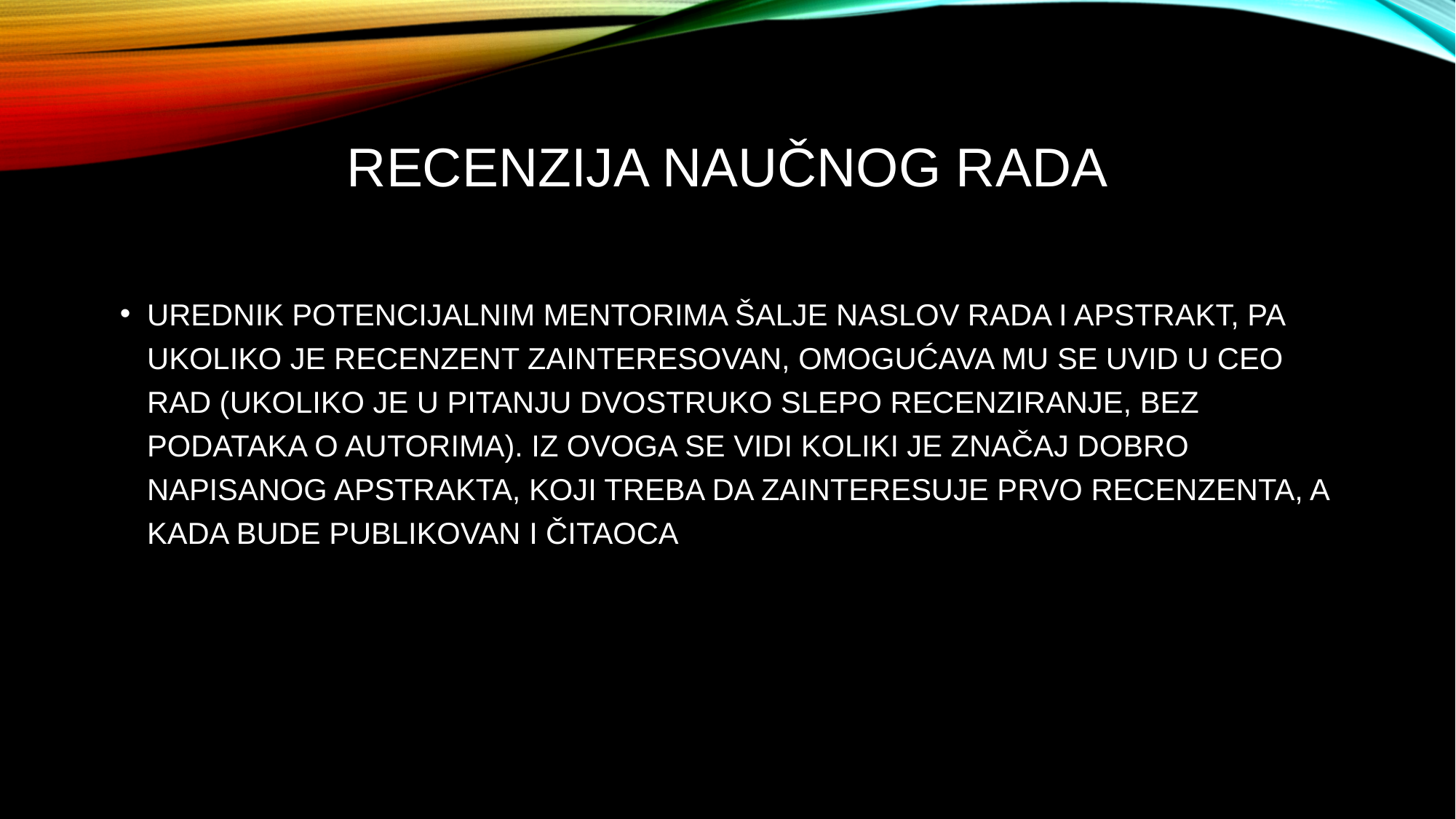

Recenzija naučnog rada
Urednik potencijalnim mentorima šalje naslov rada I apstrakt, pa ukoliko je recenzent zainteresovan, omogućava mu se uvid u ceo rad (ukoliko je u pitanju dvostruko slepo recenziranje, bez podataka o autorima). Iz ovoga se vidi koliki je značaj dobro napisanog apstrakta, koji treba da zainteresuje prvo recenzenta, a kada bude publikovan I čitaoca